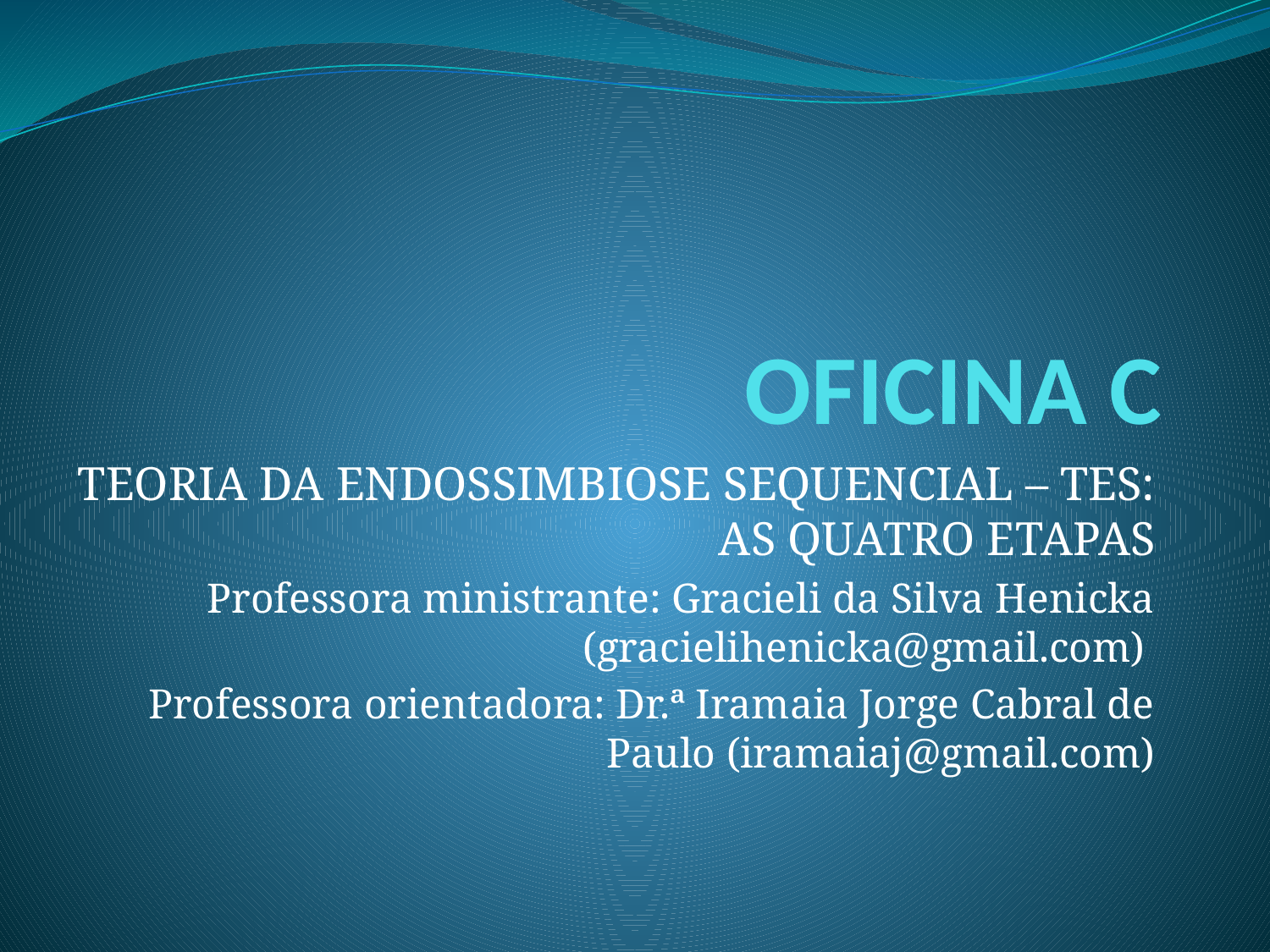

# OFICINA C
TEORIA DA ENDOSSIMBIOSE SEQUENCIAL – TES: AS QUATRO ETAPAS
Professora ministrante: Gracieli da Silva Henicka (gracielihenicka@gmail.com)
Professora orientadora: Dr.ª Iramaia Jorge Cabral de Paulo (iramaiaj@gmail.com)